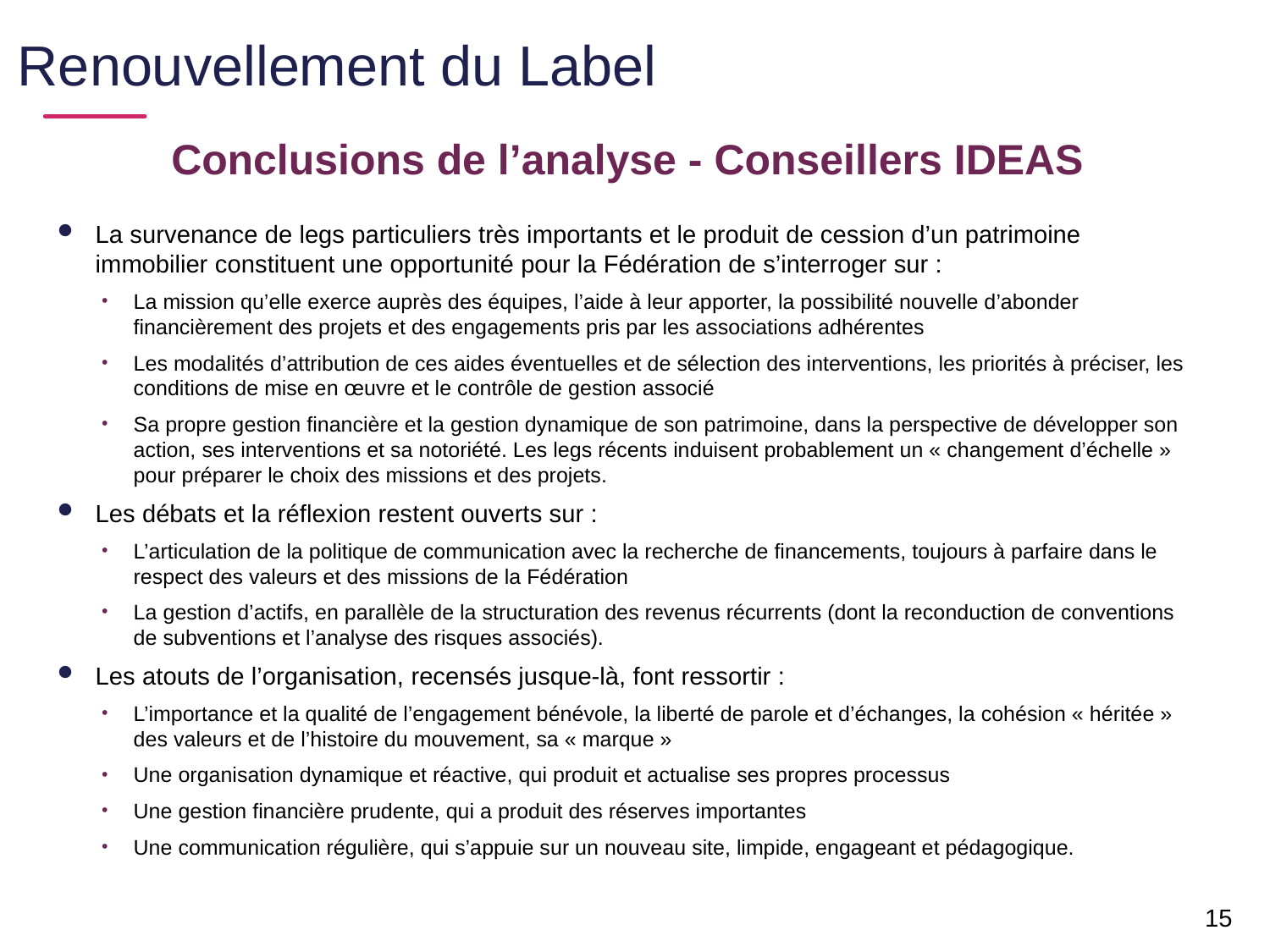

Renouvellement du Label
Conclusions de l’analyse - Conseillers IDEAS

La survenance de legs particuliers très importants et le produit de cession d’un patrimoine immobilier constituent une opportunité pour la Fédération de s’interroger sur :
La mission qu’elle exerce auprès des équipes, l’aide à leur apporter, la possibilité nouvelle d’abonder financièrement des projets et des engagements pris par les associations adhérentes
Les modalités d’attribution de ces aides éventuelles et de sélection des interventions, les priorités à préciser, les conditions de mise en œuvre et le contrôle de gestion associé
Sa propre gestion financière et la gestion dynamique de son patrimoine, dans la perspective de développer son action, ses interventions et sa notoriété. Les legs récents induisent probablement un « changement d’échelle » pour préparer le choix des missions et des projets.
Les débats et la réflexion restent ouverts sur :
L’articulation de la politique de communication avec la recherche de financements, toujours à parfaire dans le respect des valeurs et des missions de la Fédération
La gestion d’actifs, en parallèle de la structuration des revenus récurrents (dont la reconduction de conventions de subventions et l’analyse des risques associés).
Les atouts de l’organisation, recensés jusque-là, font ressortir :
L’importance et la qualité de l’engagement bénévole, la liberté de parole et d’échanges, la cohésion « héritée » des valeurs et de l’histoire du mouvement, sa « marque »
Une organisation dynamique et réactive, qui produit et actualise ses propres processus
Une gestion financière prudente, qui a produit des réserves importantes
Une communication régulière, qui s’appuie sur un nouveau site, limpide, engageant et pédagogique.

15